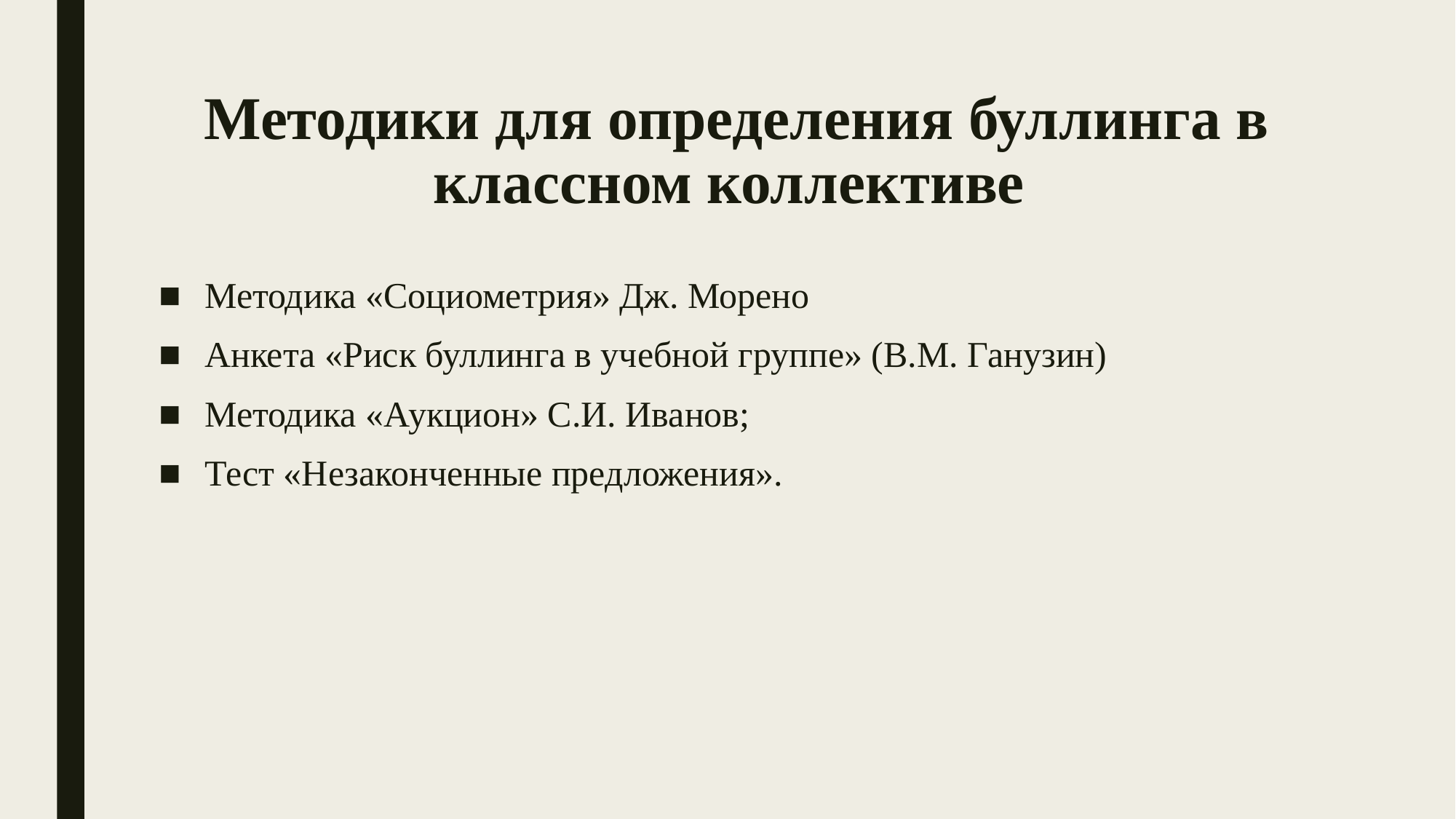

# Методики для определения буллинга в классном коллективе
Методика «Социометрия» Дж. Морено
Анкета «Риск буллинга в учебной группе» (В.М. Ганузин)
Методика «Аукцион» С.И. Иванов;
Тест «Незаконченные предложения».